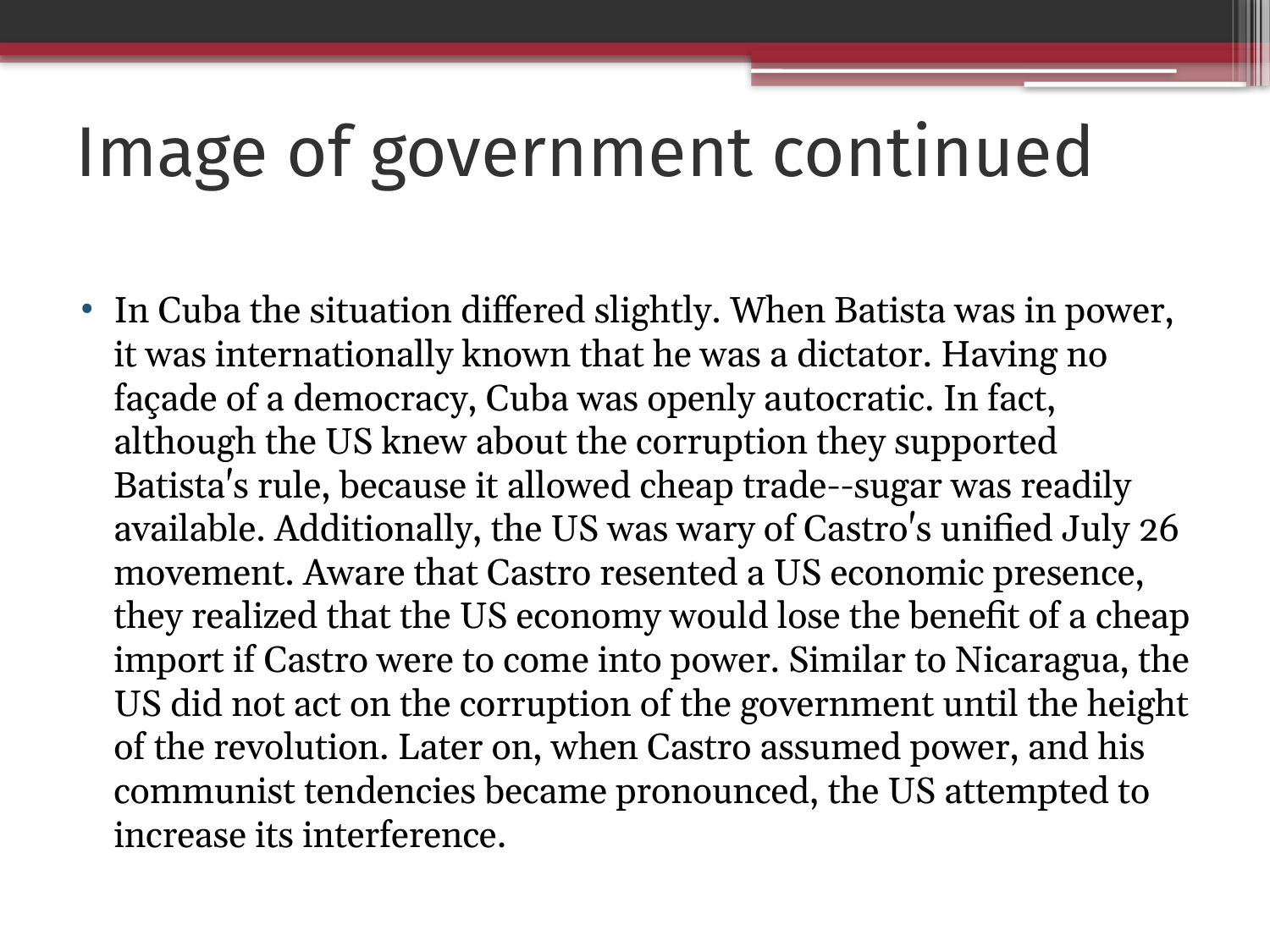

# Image of government continued

In Cuba the situation differed slightly. When Batista was in power, it was internationally known that he was a dictator. Having no façade of a democracy, Cuba was openly autocratic. In fact, although the US knew about the corruption they supported Batista's rule, because it allowed cheap trade--sugar was readily available. Additionally, the US was wary of Castro's unified July 26 movement. Aware that Castro resented a US economic presence, they realized that the US economy would lose the benefit of a cheap import if Castro were to come into power. Similar to Nicaragua, the US did not act on the corruption of the government until the height of the revolution. Later on, when Castro assumed power, and his communist tendencies became pronounced, the US attempted to increase its interference.